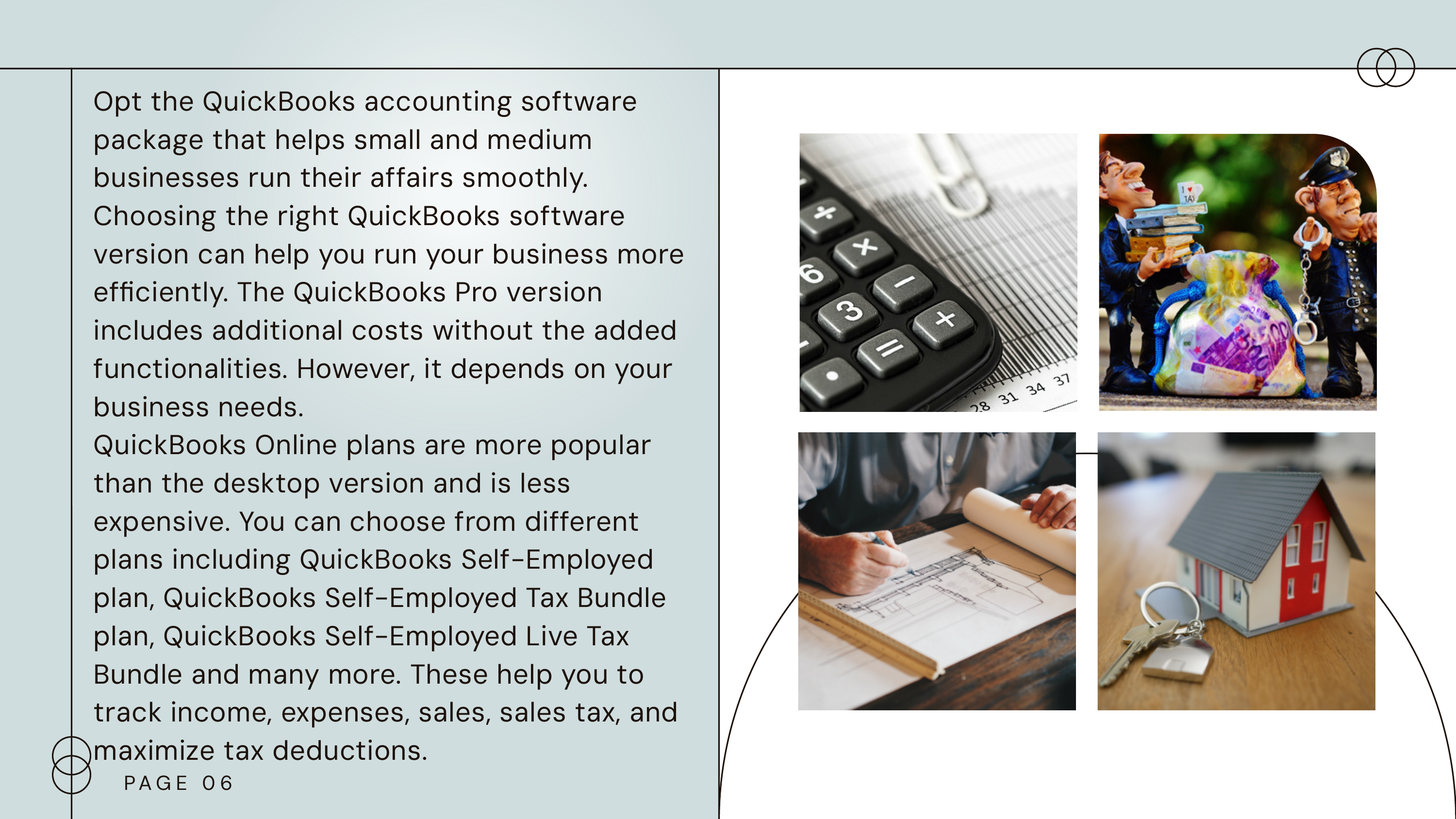

Opt the QuickBooks accounting software package that helps small and medium businesses run their affairs smoothly. Choosing the right QuickBooks software version can help you run your business more efficiently. The QuickBooks Pro version includes additional costs without the added functionalities. However, it depends on your business needs.
QuickBooks Online plans are more popular than the desktop version and is less expensive. You can choose from different plans including QuickBooks Self-Employed plan, QuickBooks Self-Employed Tax Bundle plan, QuickBooks Self-Employed Live Tax Bundle and many more. These help you to track income, expenses, sales, sales tax, and maximize tax deductions.

PAGE 06